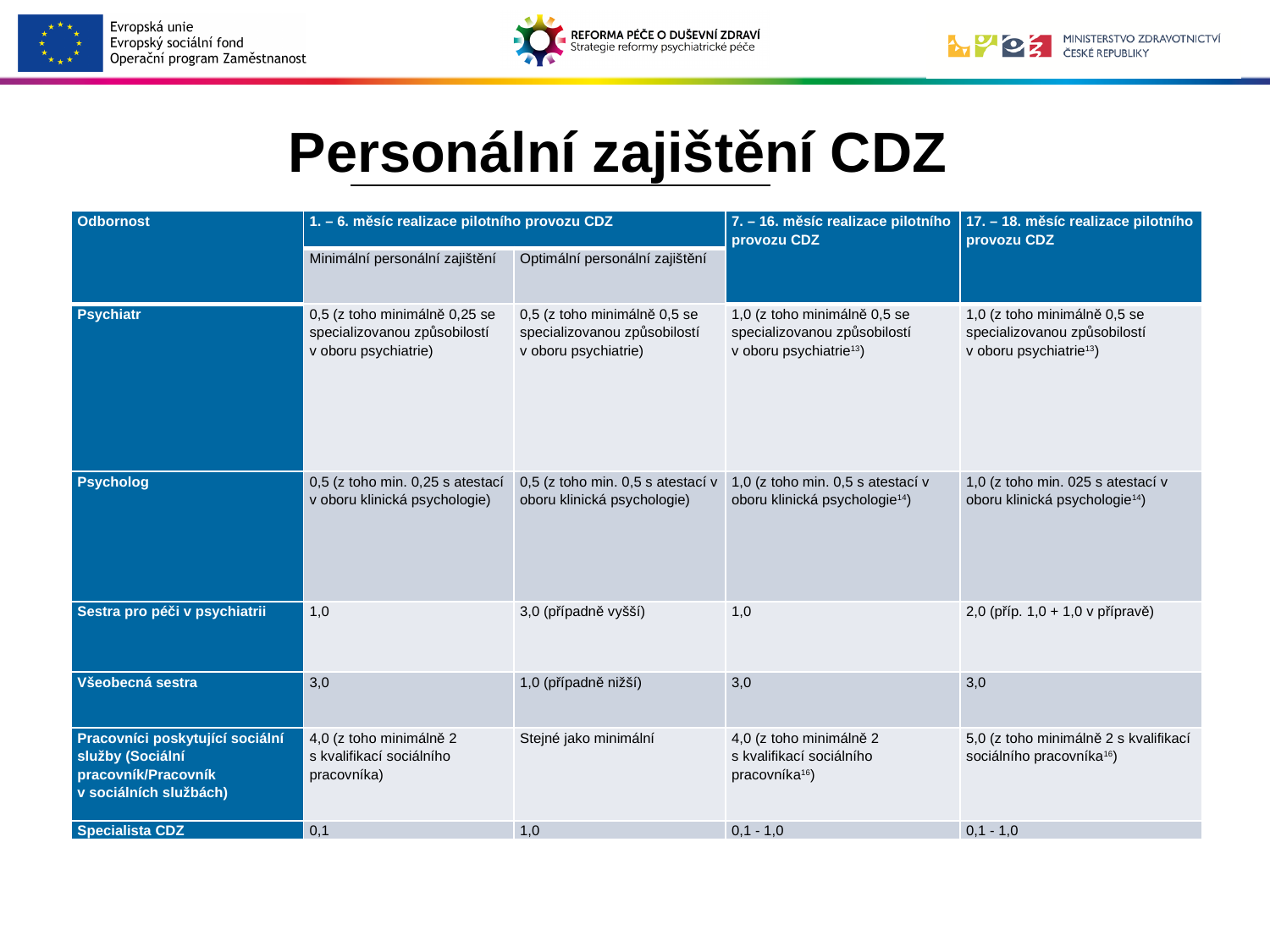

# Personální zajištění CDZ

| Odbornost | 1. – 6. měsíc realizace pilotního provozu CDZ |  | 7. – 16. měsíc realizace pilotního provozu CDZ | 17. – 18. měsíc realizace pilotního provozu CDZ |
| --- | --- | --- | --- | --- |
|  | Minimální personální zajištění | Optimální personální zajištění |  |  |
| Psychiatr | 0,5 (z toho minimálně 0,25 se specializovanou způsobilostí v oboru psychiatrie) | 0,5 (z toho minimálně 0,5 se specializovanou způsobilostí v oboru psychiatrie) | 1,0 (z toho minimálně 0,5 se specializovanou způsobilostí v oboru psychiatrie13) | 1,0 (z toho minimálně 0,5 se specializovanou způsobilostí v oboru psychiatrie13) |
| Psycholog | 0,5 (z toho min. 0,25 s atestací v oboru klinická psychologie) | 0,5 (z toho min. 0,5 s atestací v oboru klinická psychologie) | 1,0 (z toho min. 0,5 s atestací v oboru klinická psychologie14) | 1,0 (z toho min. 025 s atestací v oboru klinická psychologie14) |
| Sestra pro péči v psychiatrii | 1,0 | 3,0 (případně vyšší) | 1,0 | 2,0 (příp. 1,0 + 1,0 v přípravě) |
| Všeobecná sestra | 3,0 | 1,0 (případně nižší) | 3,0 | 3,0 |
| Pracovníci poskytující sociální služby (Sociální pracovník/Pracovník v sociálních službách) | 4,0 (z toho minimálně 2 s kvalifikací sociálního pracovníka) | Stejné jako minimální | 4,0 (z toho minimálně 2 s kvalifikací sociálního pracovníka16) | 5,0 (z toho minimálně 2 s kvalifikací sociálního pracovníka16) |
| Specialista CDZ | 0,1 | 1,0 | 0,1 - 1,0 | 0,1 - 1,0 |